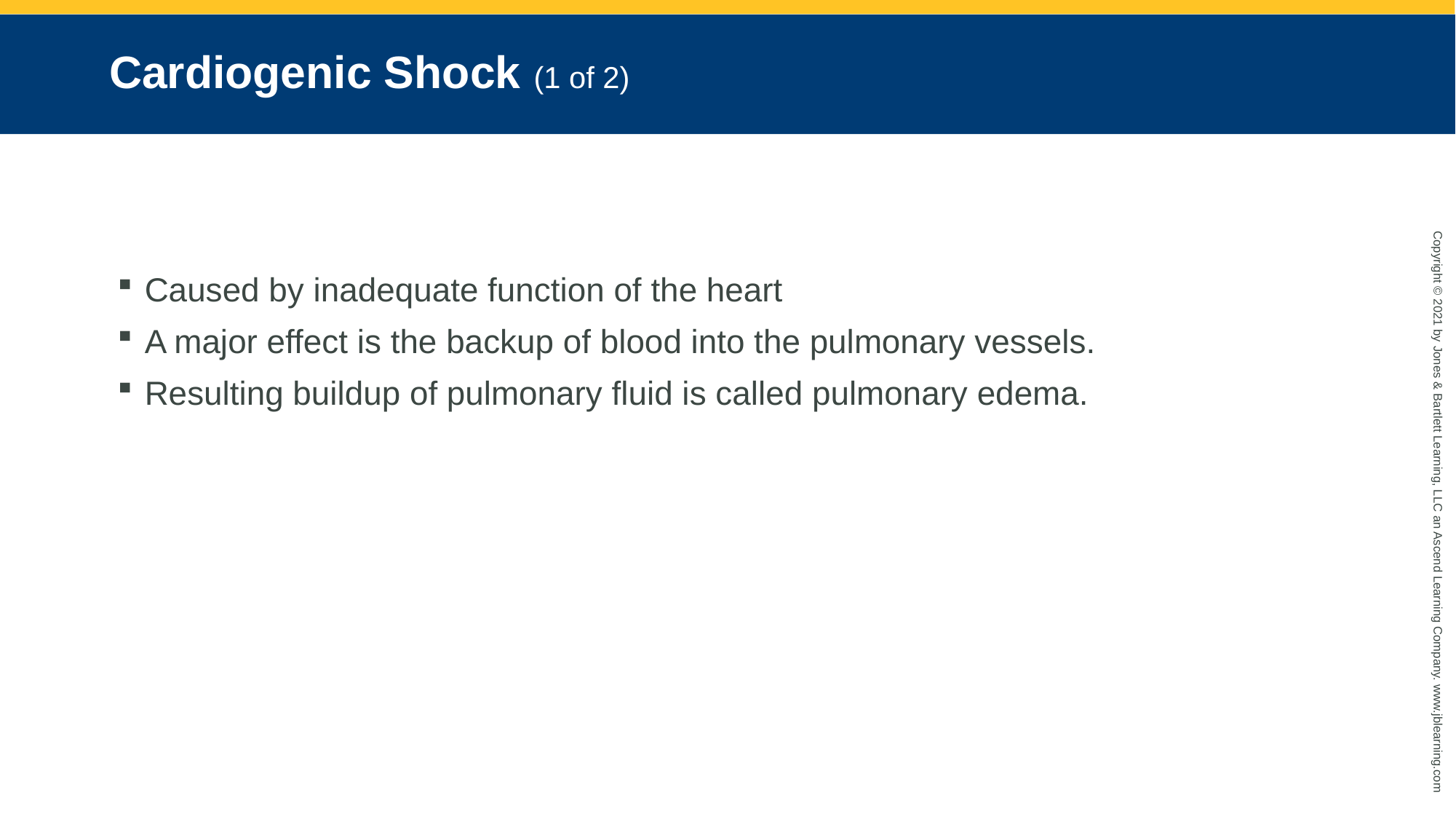

# Cardiogenic Shock (1 of 2)
Caused by inadequate function of the heart
A major effect is the backup of blood into the pulmonary vessels.
Resulting buildup of pulmonary fluid is called pulmonary edema.